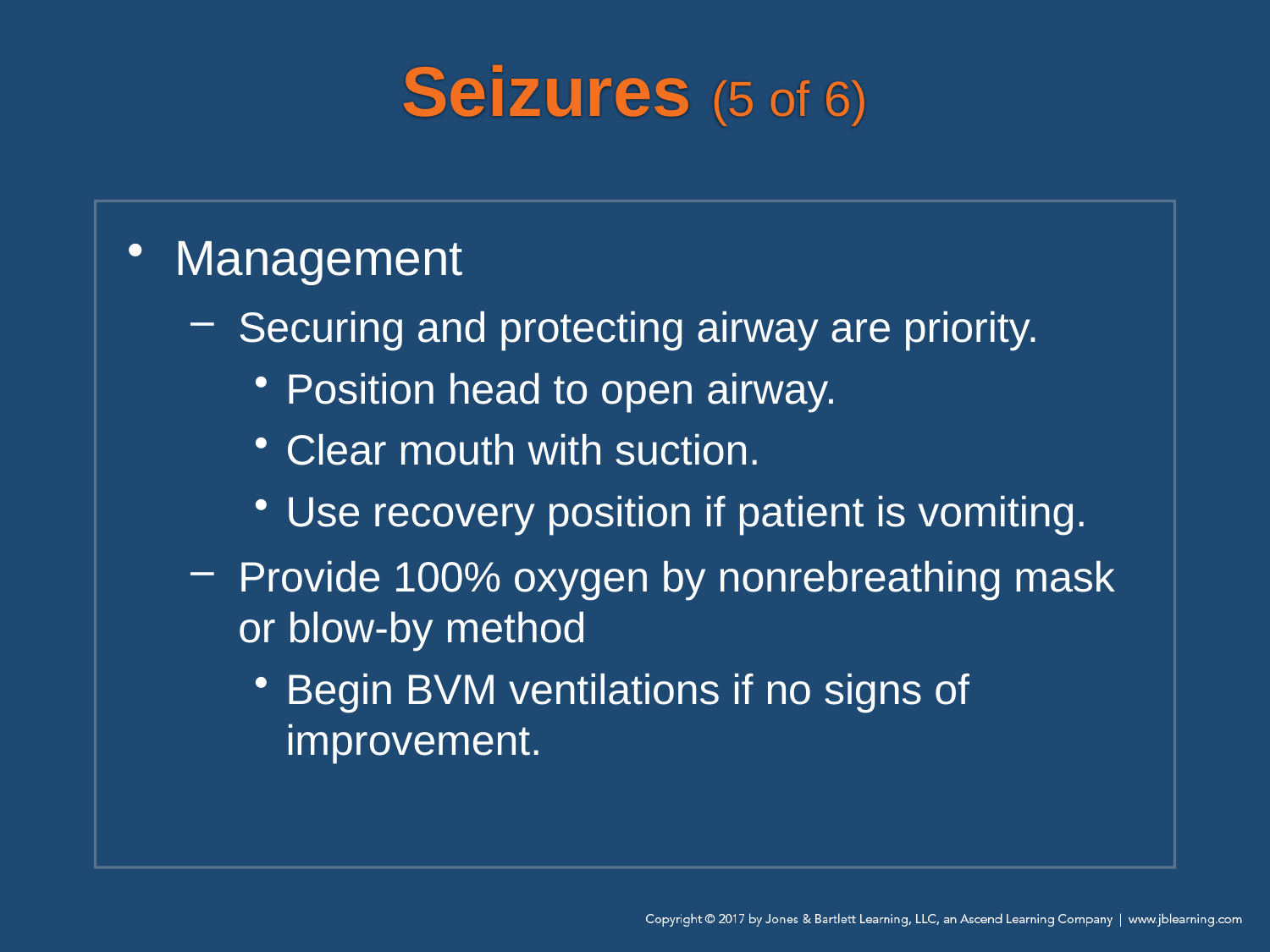

# Seizures (5 of 6)
Management
Securing and protecting airway are priority.
Position head to open airway.
Clear mouth with suction.
Use recovery position if patient is vomiting.
Provide 100% oxygen by nonrebreathing mask or blow-by method
Begin BVM ventilations if no signs of improvement.